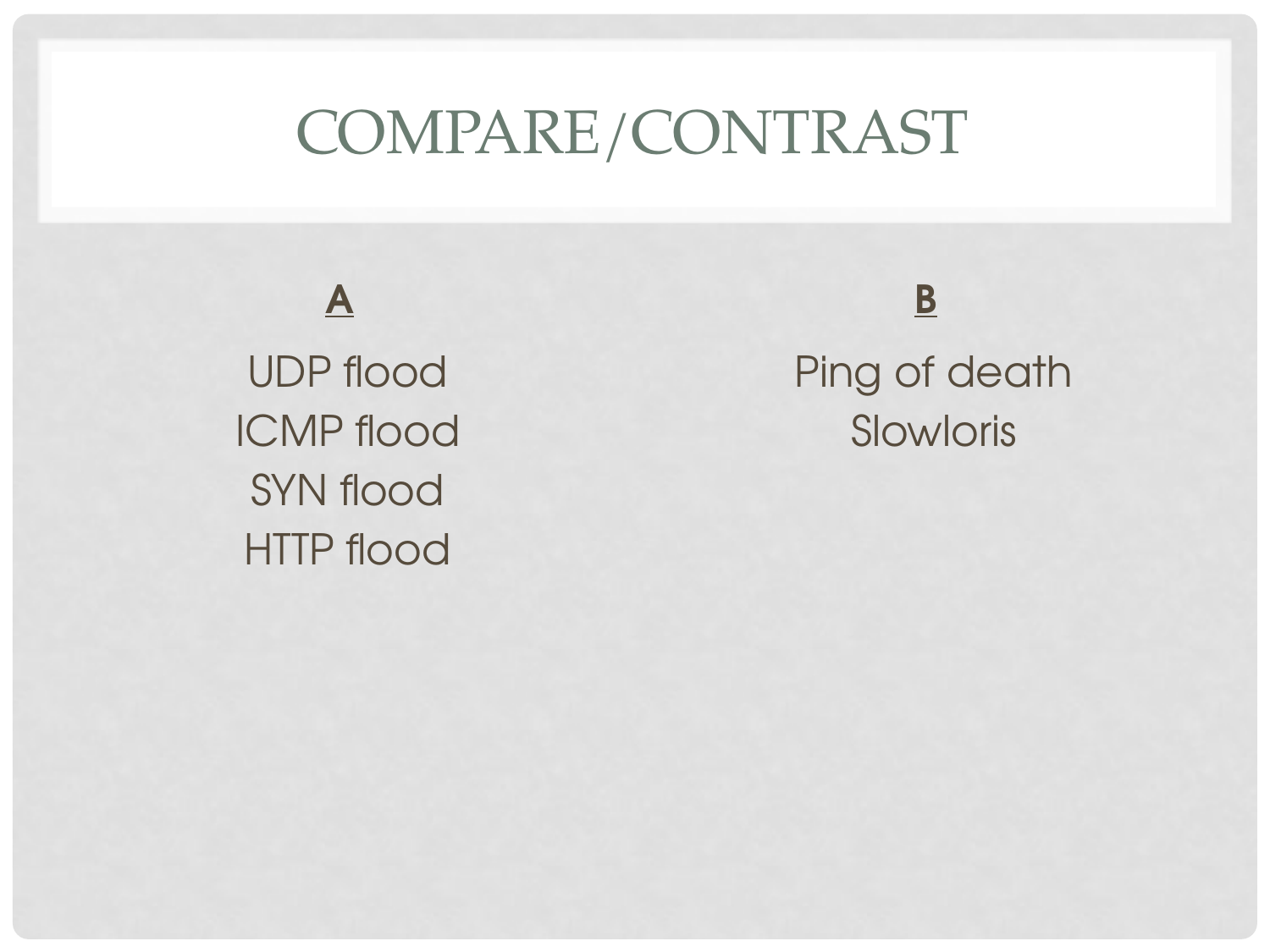

# Compare/contrast
A
B
UDP flood
ICMP flood
SYN flood
HTTP flood
Ping of death
Slowloris